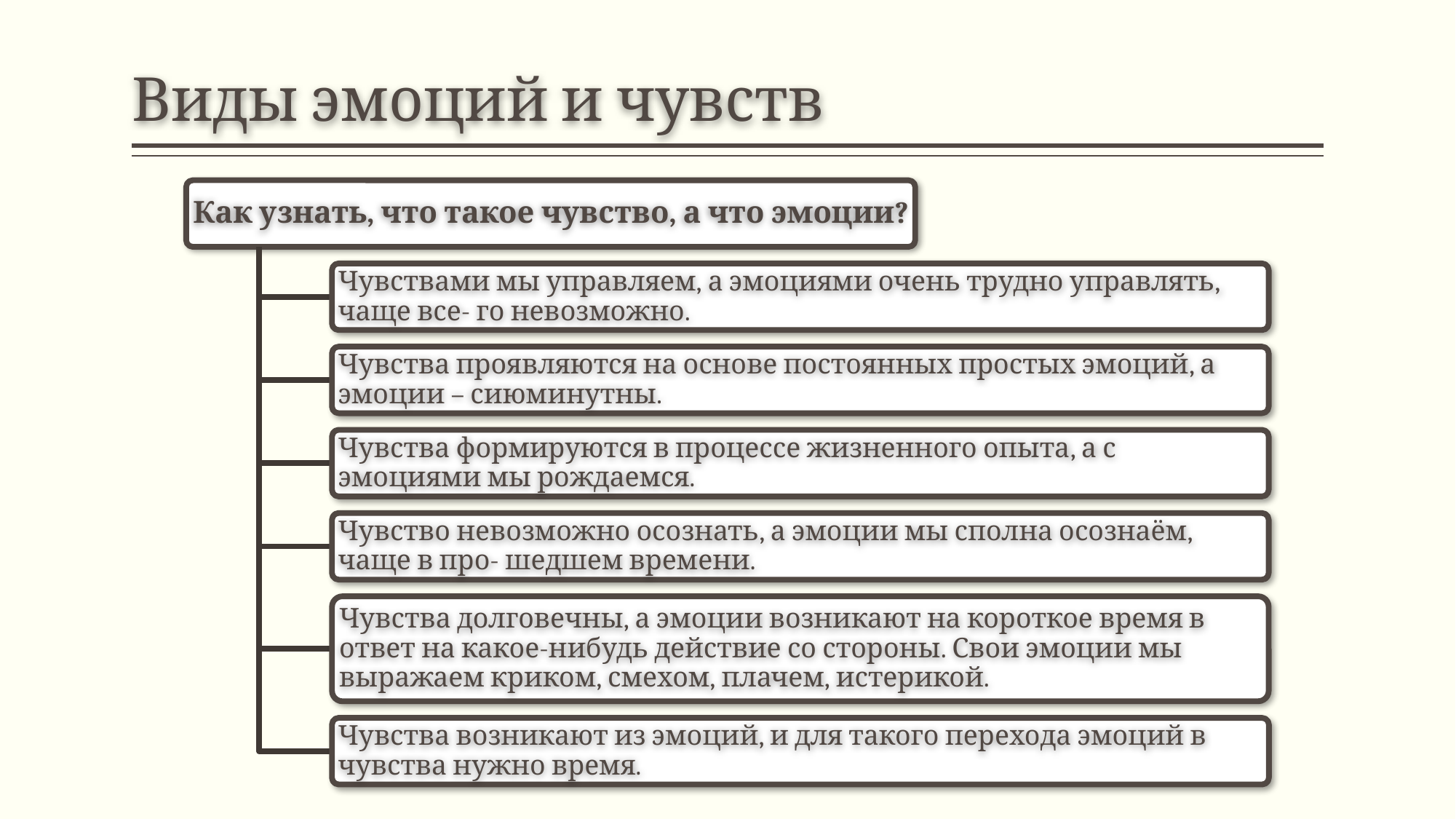

# Виды эмоций и чувств

Как узнать, что такое чувство, а что эмоции?

Чувствами мы управляем, а эмоциями очень трудно управлять, чаще все- го невозможно.

Чувства проявляются на основе постоянных простых эмоций, а эмоции – сиюминутны.

Чувства формируются в процессе жизненного опыта, а с эмоциями мы рождаемся.

Чувство невозможно осознать, а эмоции мы сполна осознаём, чаще в про- шедшем времени.

Чувства долговечны, а эмоции возникают на короткое время в ответ на какое-нибудь действие со стороны. Свои эмоции мы выражаем криком, смехом, плачем, истерикой.

Чувства возникают из эмоций, и для такого перехода эмоций в чувства нужно время.